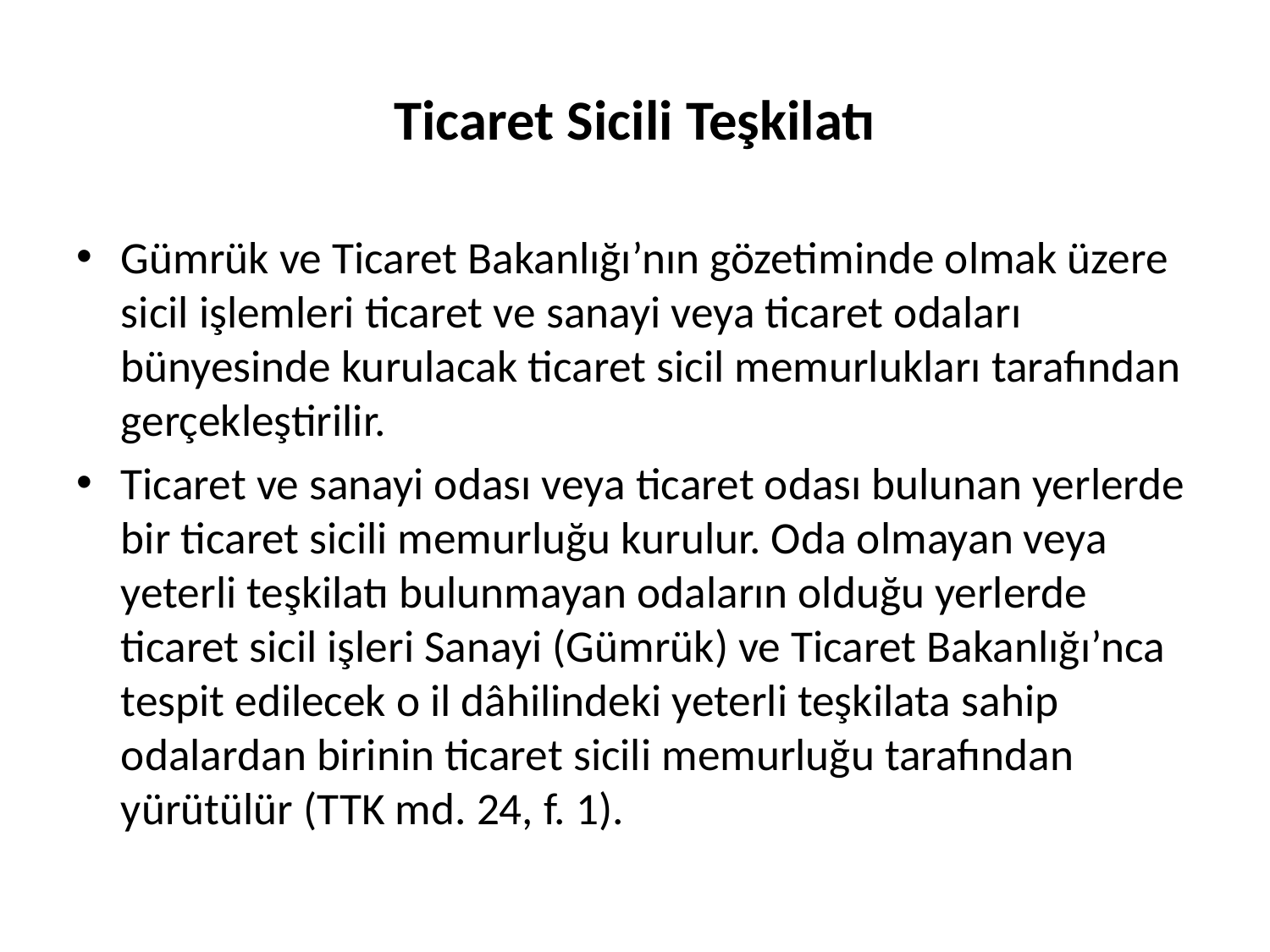

# Ticaret Sicili Teşkilatı
Gümrük ve Ticaret Bakanlığı’nın gözetiminde olmak üzere sicil işlemleri ticaret ve sanayi veya ticaret odaları bünyesinde kurulacak ticaret sicil memurlukları tarafından gerçekleştirilir.
Ticaret ve sanayi odası veya ticaret odası bulunan yerlerde bir ticaret sicili memurluğu kurulur. Oda olmayan veya yeterli teşkilatı bulunmayan odaların olduğu yerlerde ticaret sicil işleri Sanayi (Gümrük) ve Ticaret Bakanlığı’nca tespit edilecek o il dâhilindeki yeterli teşkilata sahip odalardan birinin ticaret sicili memurluğu tarafından yürütülür (TTK md. 24, f. 1).